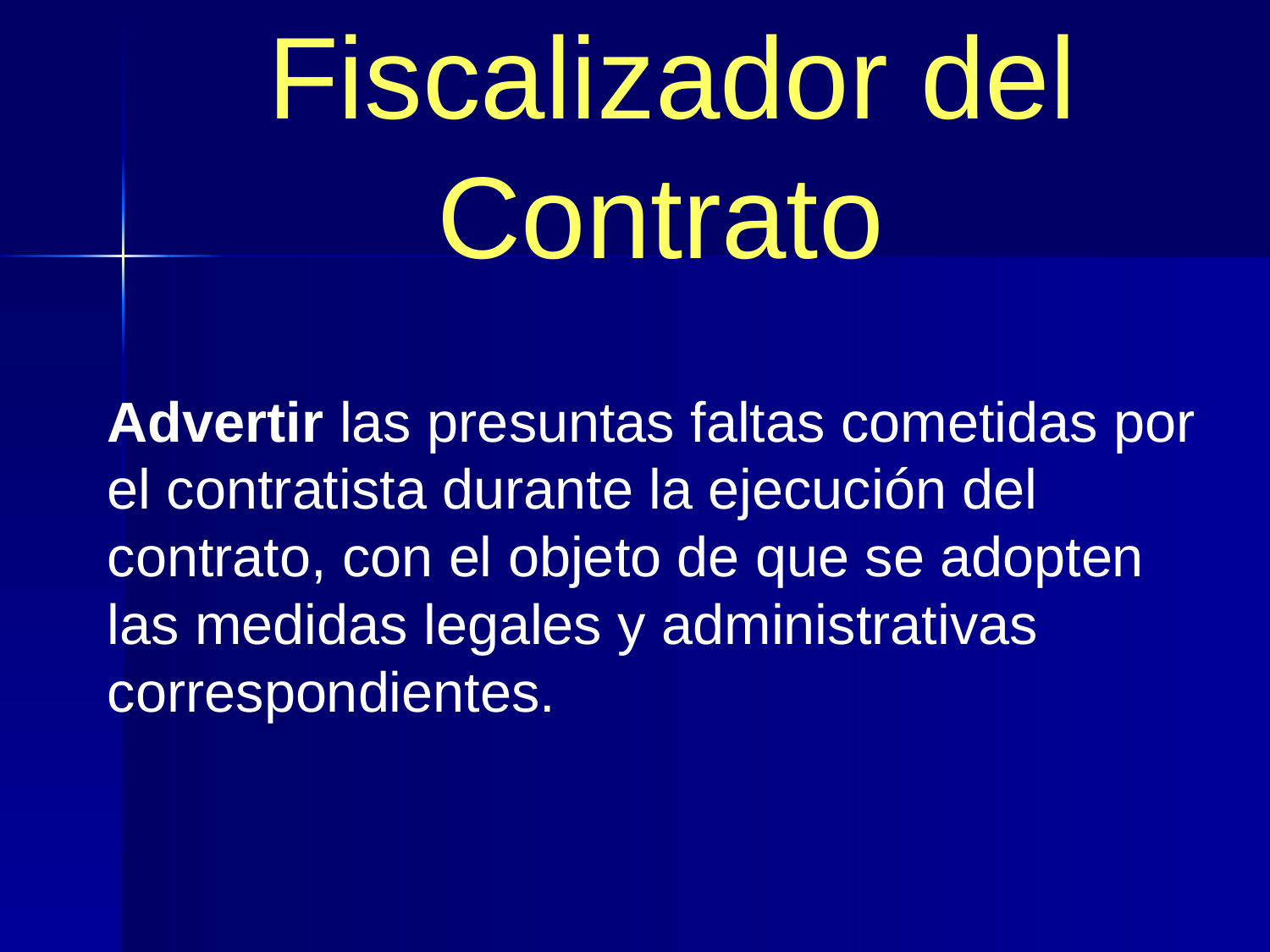

Fiscalizador del Contrato

Advertir las presuntas faltas cometidas por el contratista durante la ejecución del contrato, con el objeto de que se adopten las medidas legales y administrativas correspondientes.